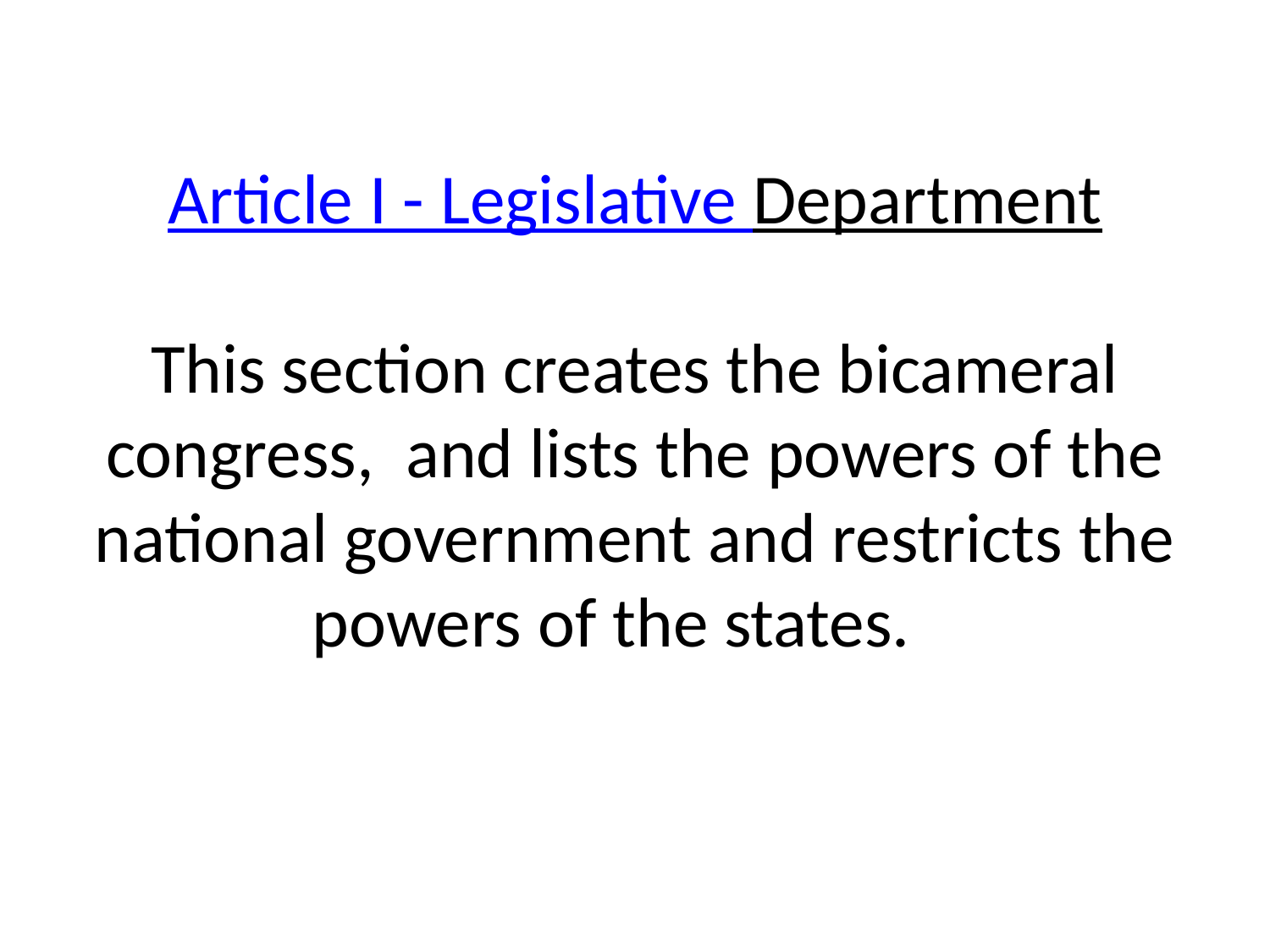

# Article I - Legislative Department This section creates the bicameral congress,  and lists the powers of the national government and restricts the powers of the states.